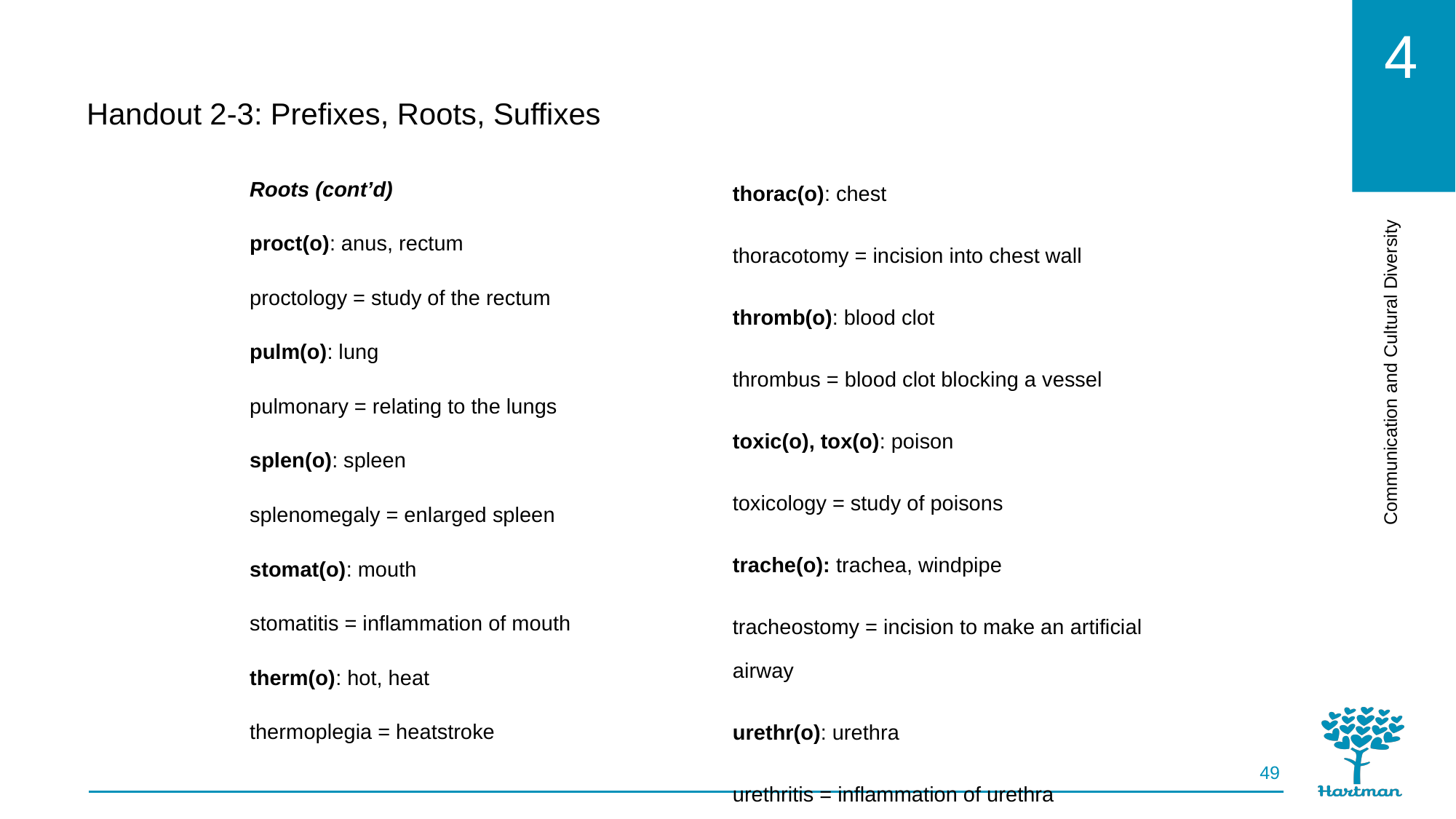

Handout 2-3: Prefixes, Roots, Suffixes
thorac(o): chest
thoracotomy = incision into chest wall
thromb(o): blood clot
thrombus = blood clot blocking a vessel
toxic(o), tox(o): poison
toxicology = study of poisons
trache(o): trachea, windpipe
tracheostomy = incision to make an artificial airway
urethr(o): urethra
urethritis = inflammation of urethra

Roots (cont’d)
proct(o): anus, rectum
proctology = study of the rectum
pulm(o): lung
pulmonary = relating to the lungs
splen(o): spleen
splenomegaly = enlarged spleen
stomat(o): mouth
stomatitis = inflammation of mouth
therm(o): hot, heat
thermoplegia = heatstroke

49